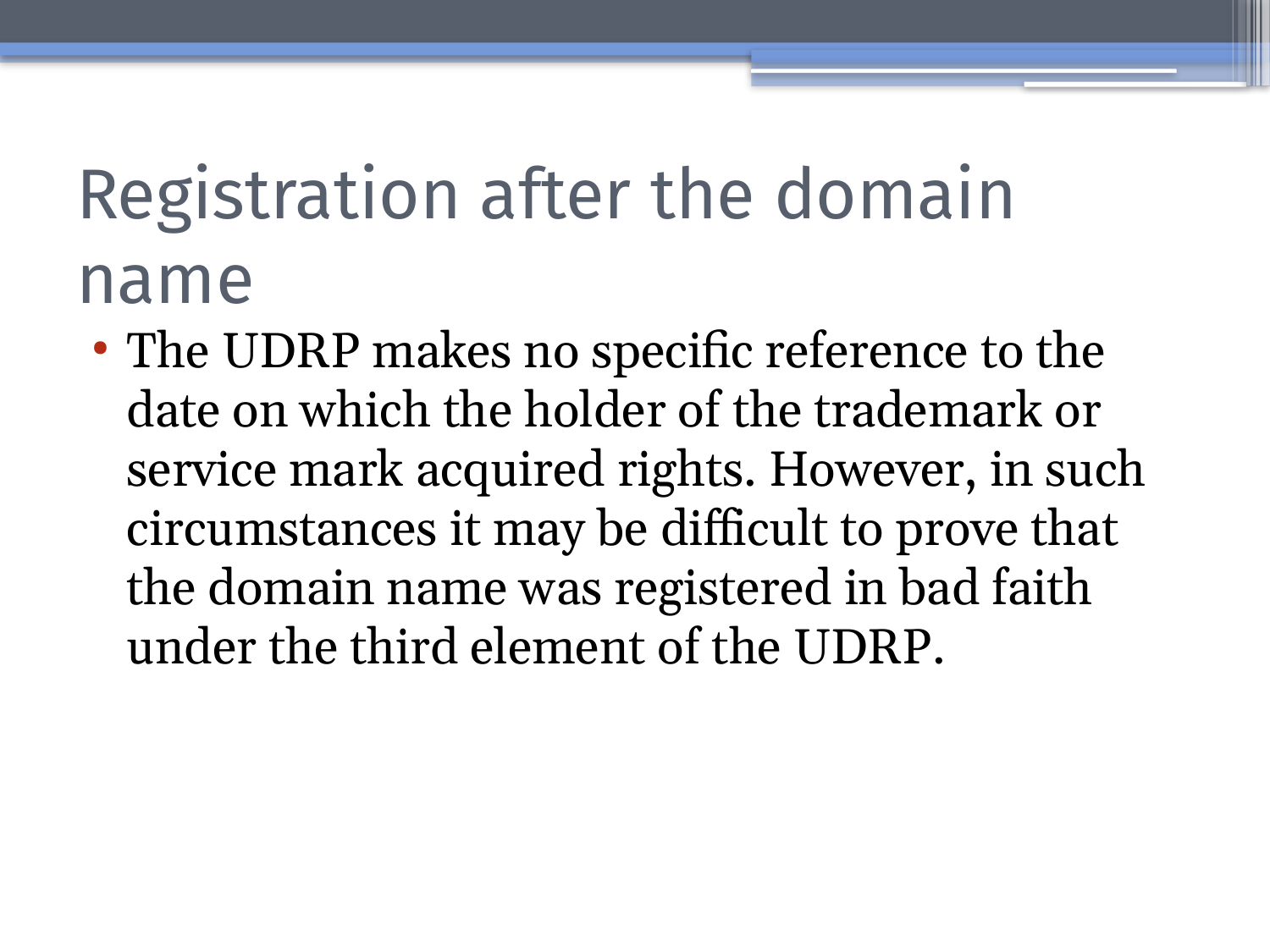

# Registration after the domain name
The UDRP makes no specific reference to the date on which the holder of the trademark or service mark acquired rights. However, in such circumstances it may be difficult to prove that the domain name was registered in bad faith under the third element of the UDRP.